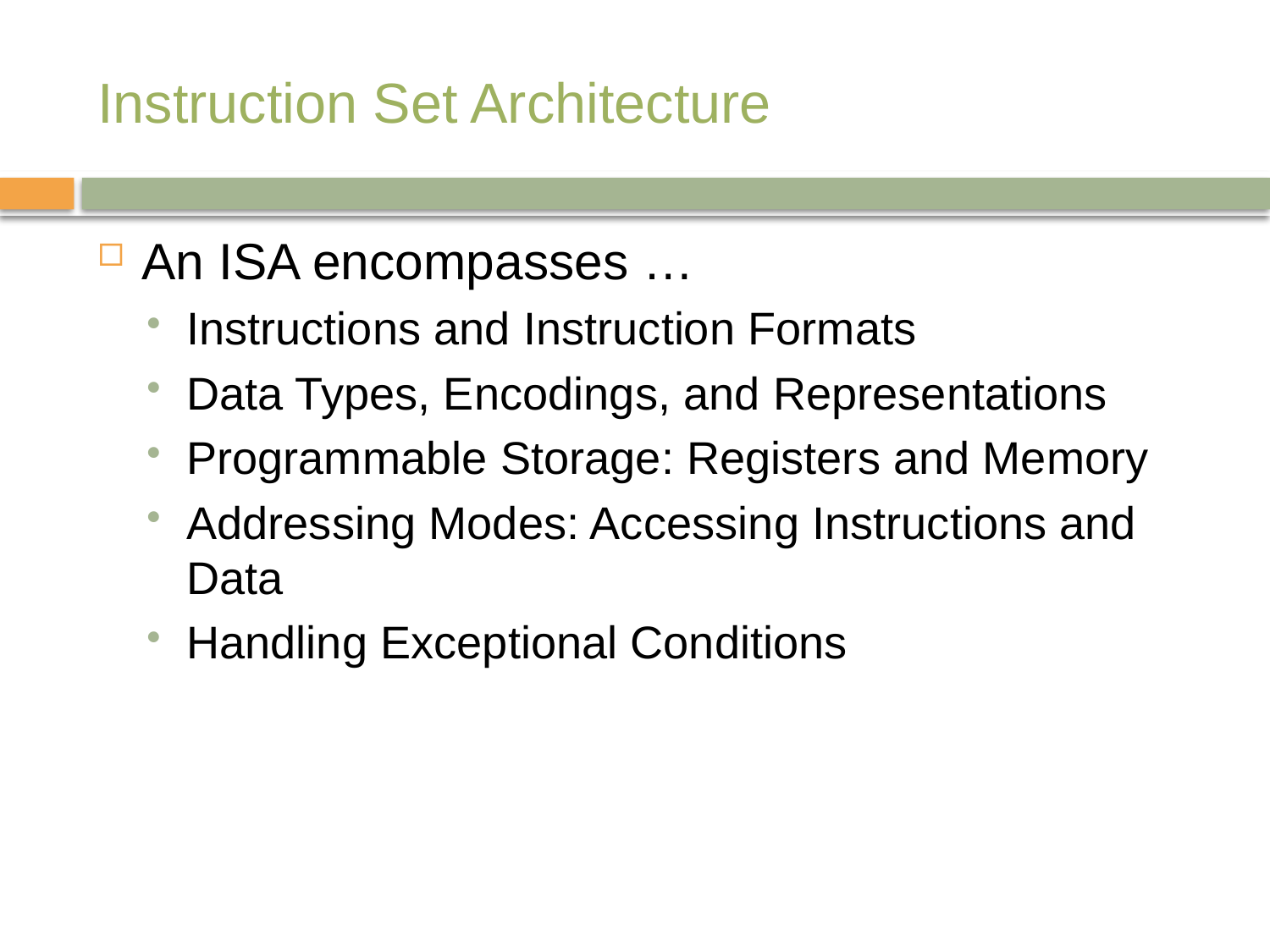

# Instruction Set Architecture
An ISA encompasses …
Instructions and Instruction Formats
Data Types, Encodings, and Representations
Programmable Storage: Registers and Memory
Addressing Modes: Accessing Instructions and Data
Handling Exceptional Conditions